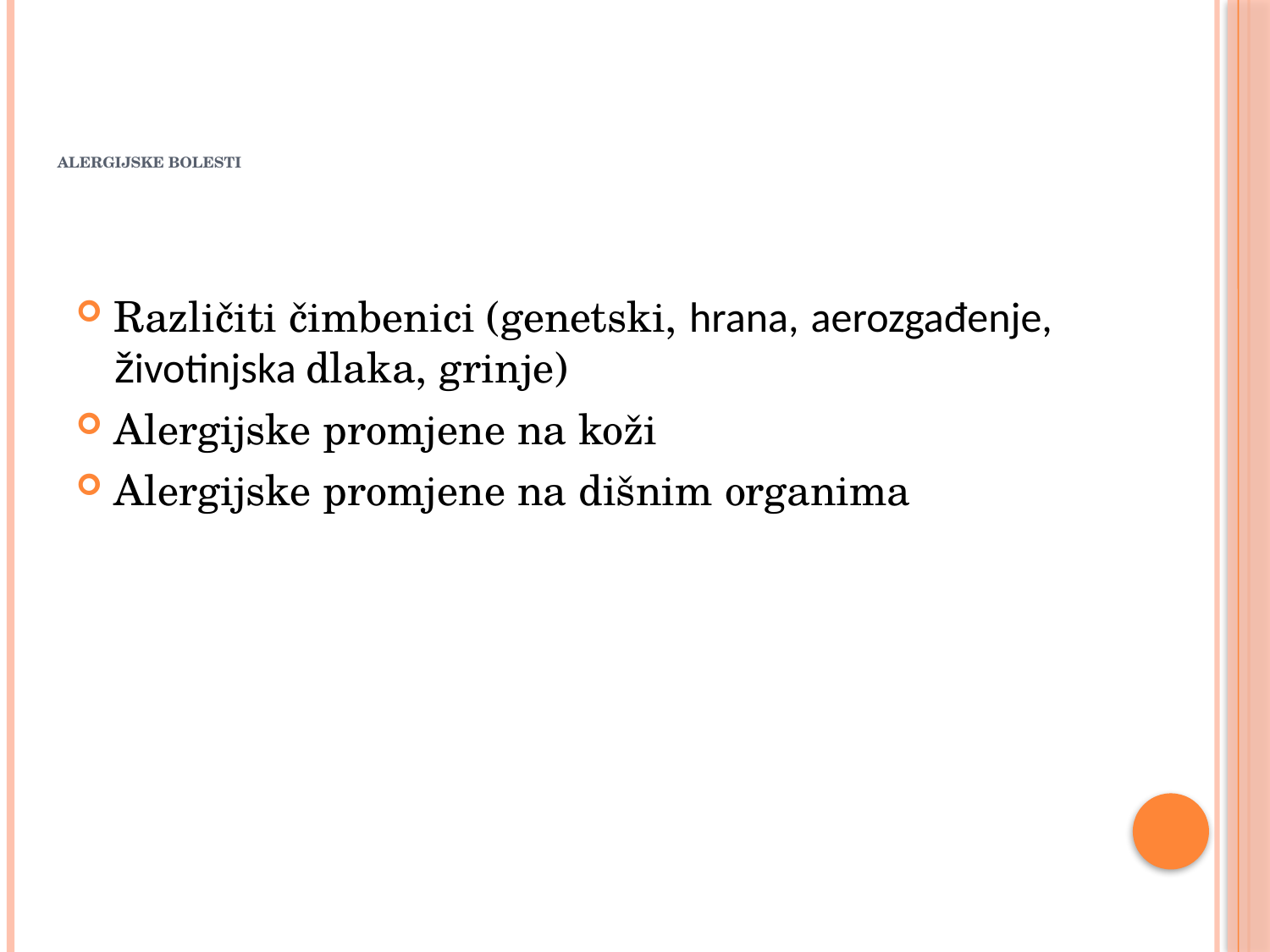

# Alergijske bolesti

Različiti čimbenici (genetski, hrana, aerozgađenje, životinjska dlaka, grinje)
Alergijske promjene na koži
Alergijske promjene na dišnim organima